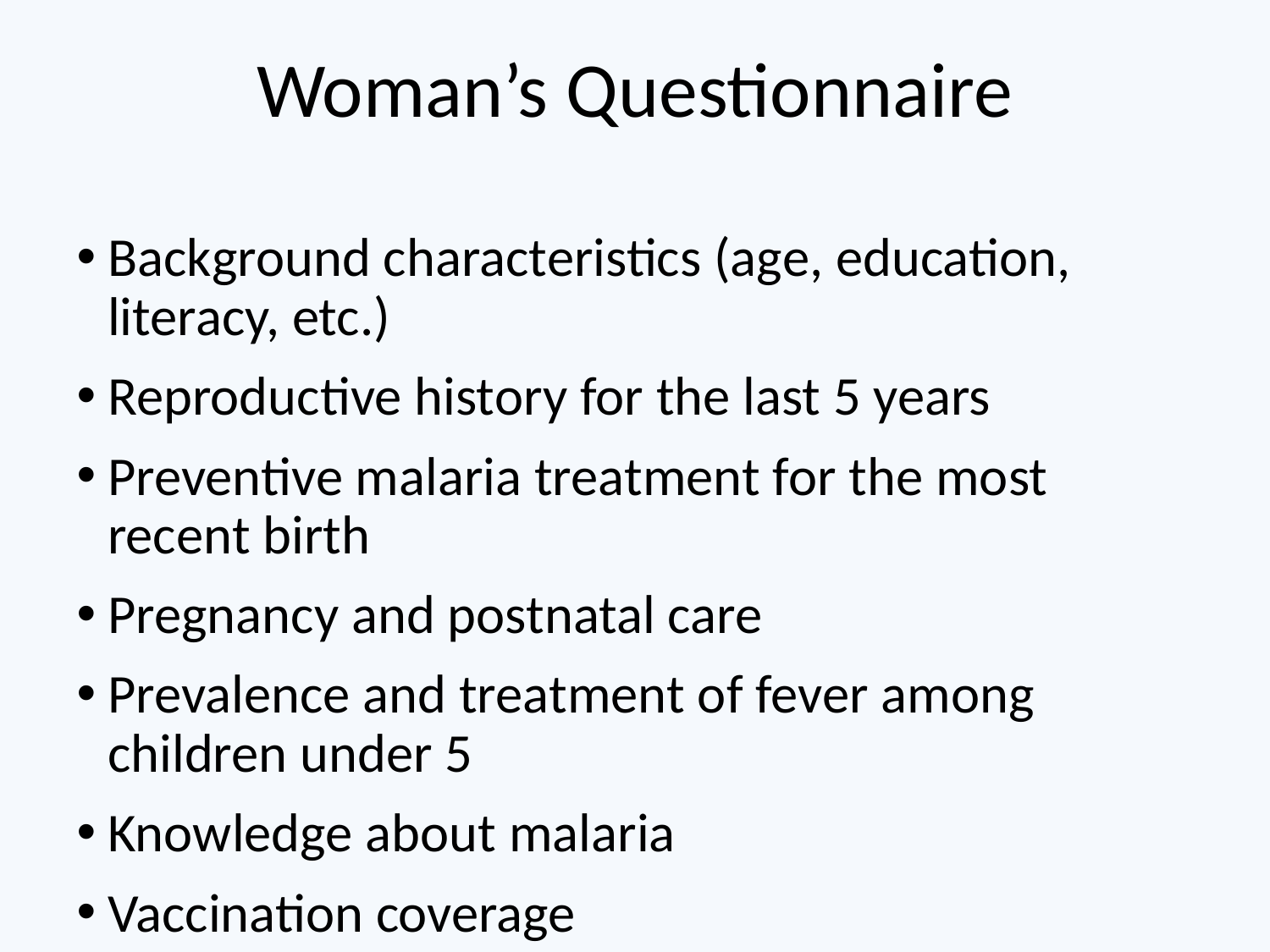

# Woman’s Questionnaire
Background characteristics (age, education, literacy, etc.)
Reproductive history for the last 5 years
Preventive malaria treatment for the most recent birth
Pregnancy and postnatal care
Prevalence and treatment of fever among children under 5
Knowledge about malaria
Vaccination coverage